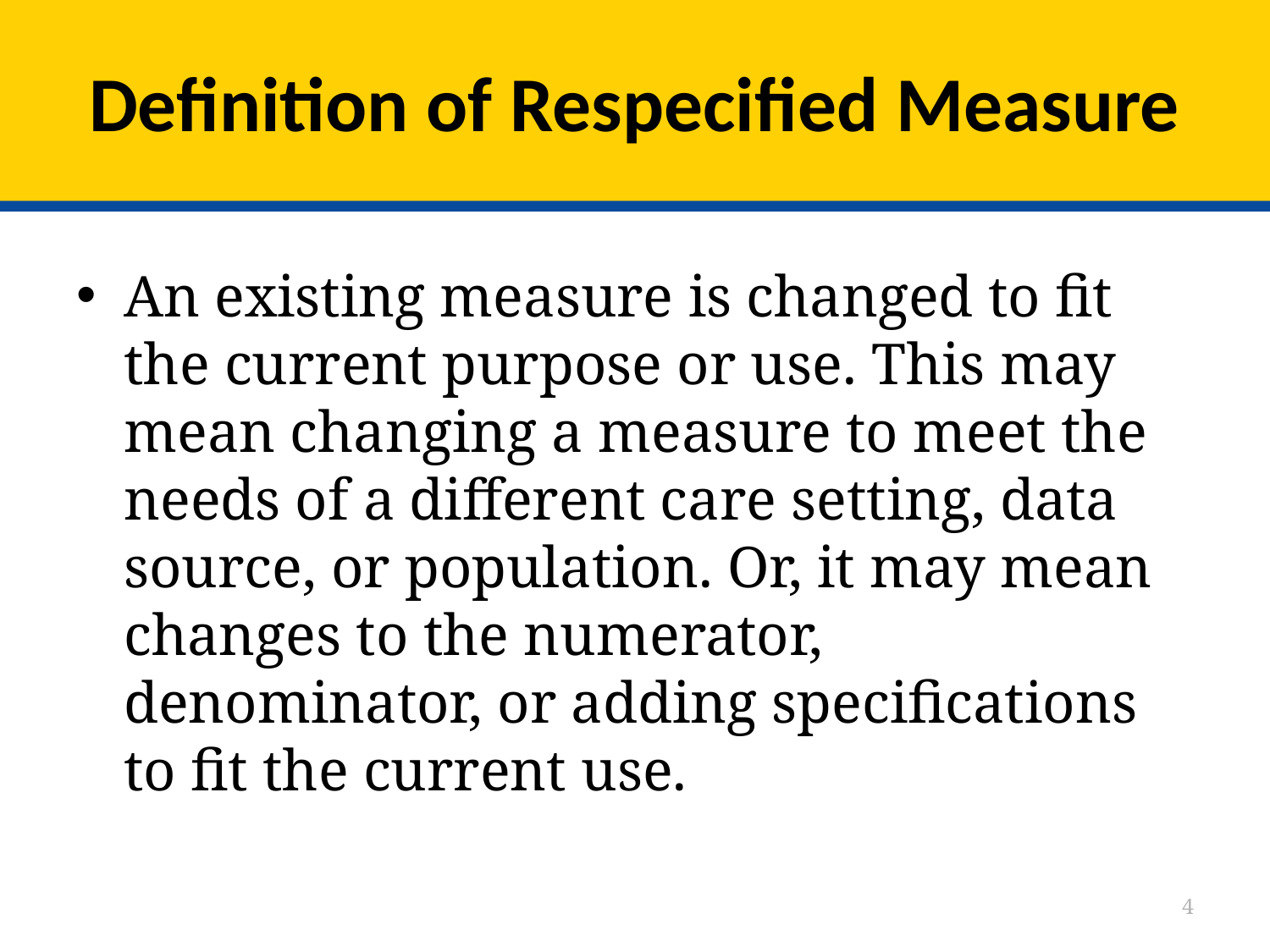

# Definition of Respecified Measure
An existing measure is changed to fit the current purpose or use. This may mean changing a measure to meet the needs of a different care setting, data source, or population. Or, it may mean changes to the numerator, denominator, or adding specifications to fit the current use.

4